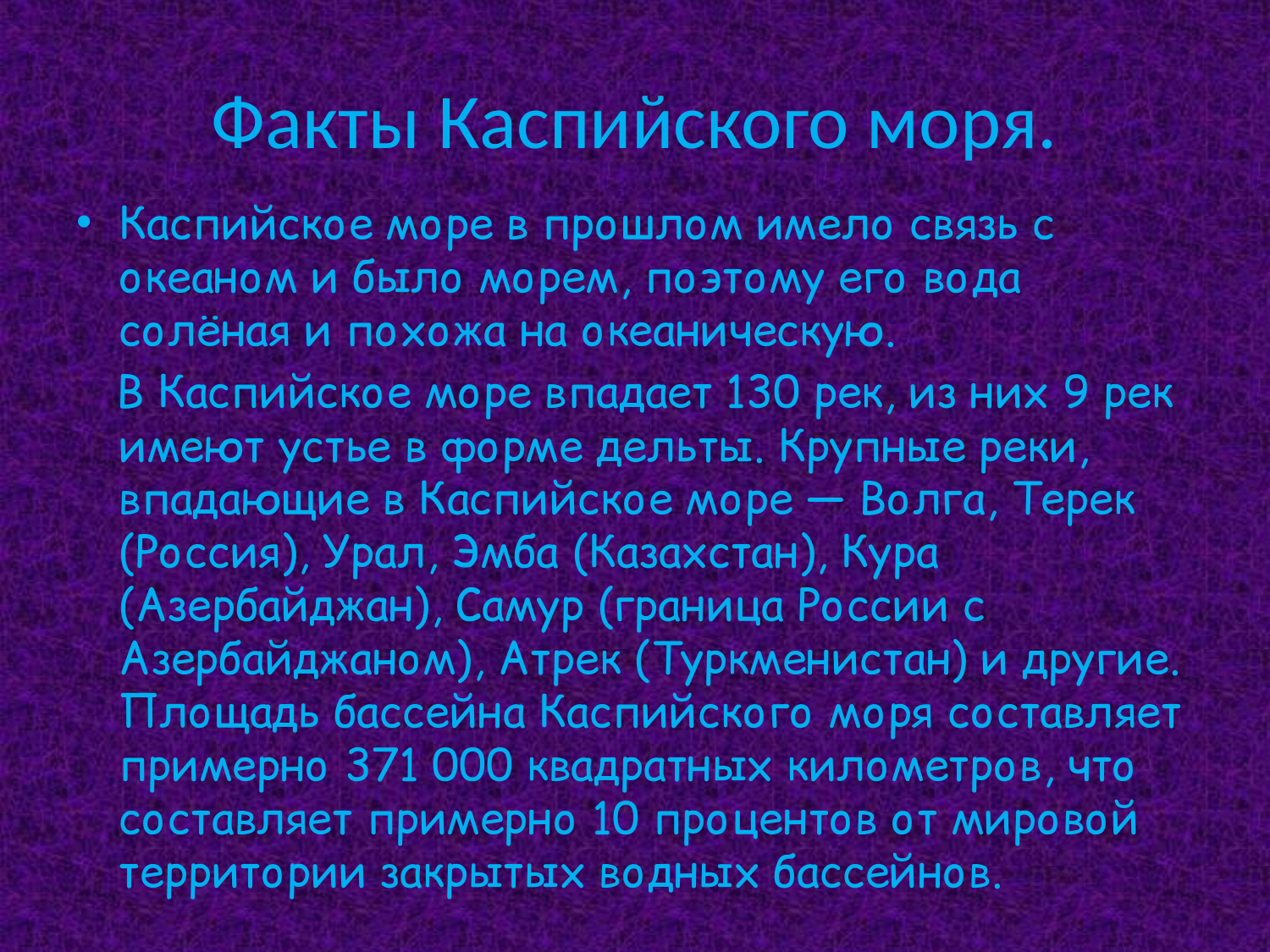

# Факты Каспийского моря.
Каспийское море в прошлом имело связь с океаном и было морем, поэтому его вода солёная и похожа на океаническую.
   В Каспийское море впадает 130 рек, из них 9 рек имеют устье в форме дельты. Крупные реки, впадающие в Каспийское море — Волга, Терек (Россия), Урал, Эмба (Казахстан), Кура (Азербайджан), Самур (граница России с Азербайджаном), Атрек (Туркменистан) и другие. Площадь бассейна Каспийского моря составляет примерно 371 000 квадратных километров, что составляет примерно 10 процентов от мировой территории закрытых водных бассейнов.